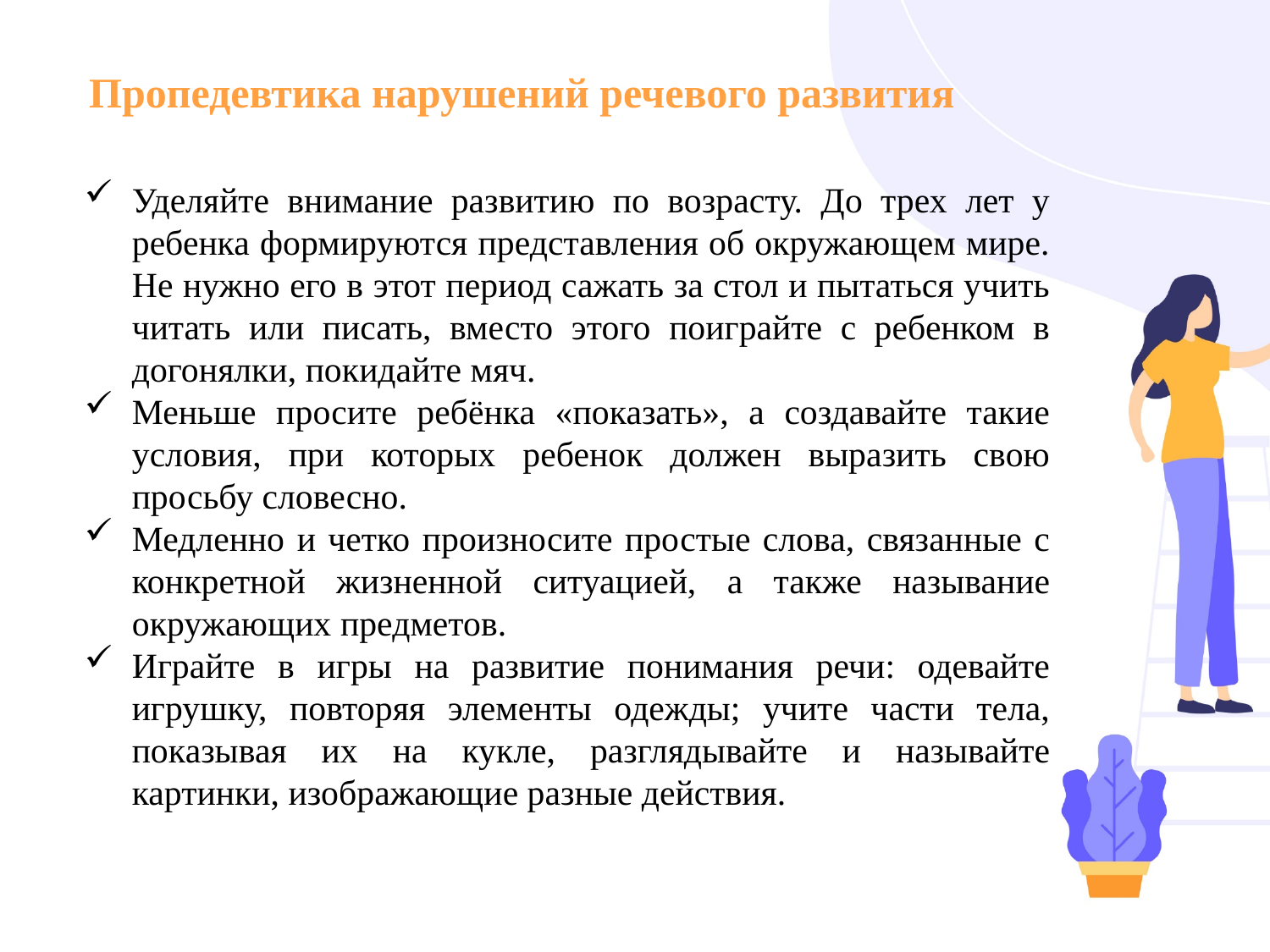

Пропедевтика нарушений речевого развития
Уделяйте внимание развитию по возрасту. До трех лет у ребенка формируются представления об окружающем мире. Не нужно его в этот период сажать за стол и пытаться учить читать или писать, вместо этого поиграйте с ребенком в догонялки, покидайте мяч.
Меньше просите ребёнка «показать», а создавайте такие условия, при которых ребенок должен выразить свою просьбу словесно.
Медленно и четко произносите простые слова, связанные с конкретной жизненной ситуацией, а также называние окружающих предметов.
Играйте в игры на развитие понимания речи: одевайте игрушку, повторяя элементы одежды; учите части тела, показывая их на кукле, разглядывайте и называйте картинки, изображающие разные действия.